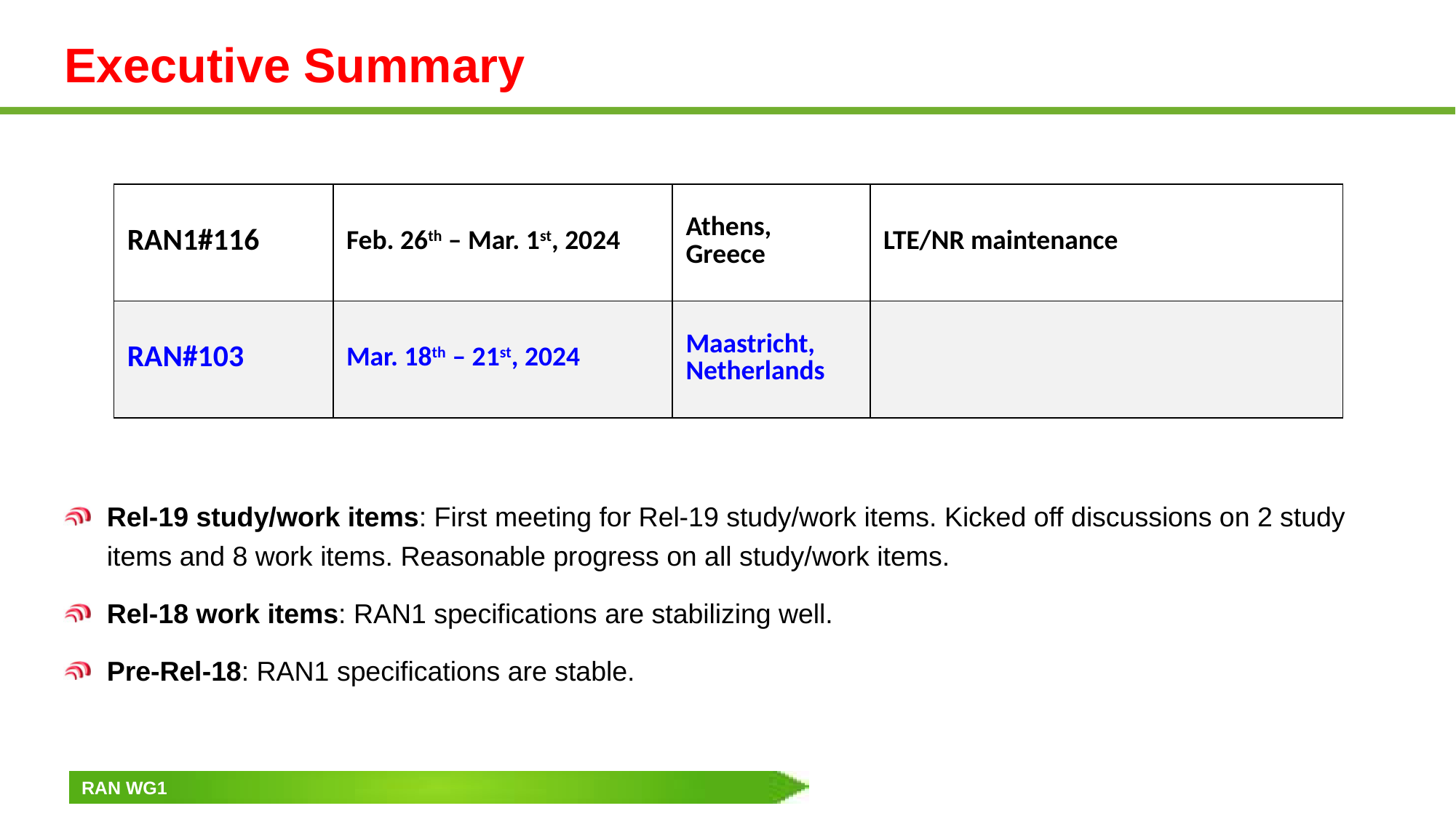

# Executive Summary
| RAN1#116 | Feb. 26th – Mar. 1st, 2024 | Athens, Greece | LTE/NR maintenance |
| --- | --- | --- | --- |
| RAN#103 | Mar. 18th – 21st, 2024 | Maastricht, Netherlands |  |
Rel-19 study/work items: First meeting for Rel-19 study/work items. Kicked off discussions on 2 study items and 8 work items. Reasonable progress on all study/work items.
Rel-18 work items: RAN1 specifications are stabilizing well.
Pre-Rel-18: RAN1 specifications are stable.